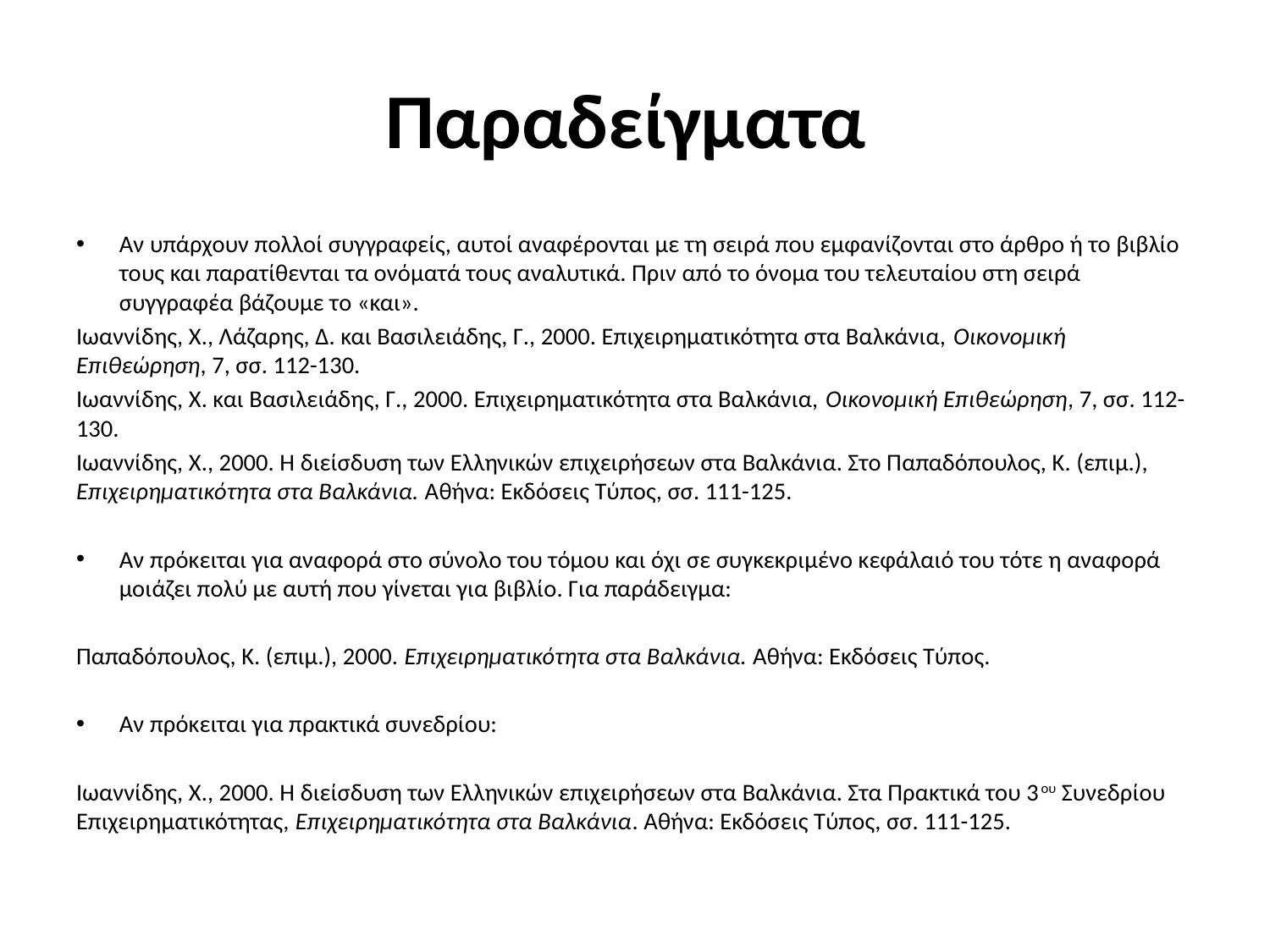

# Παραδείγματα
Αν υπάρχουν πολλοί συγγραφείς, αυτοί αναφέρονται με τη σειρά που εμφανίζονται στο άρθρο ή το βιβλίο τους και παρατίθενται τα ονόματά τους αναλυτικά. Πριν από το όνομα του τελευταίου στη σειρά συγγραφέα βάζουμε το «και».
Ιωαννίδης, Χ., Λάζαρης, Δ. και Βασιλειάδης, Γ., 2000. Επιχειρηματικότητα στα Βαλκάνια, Οικονομική Επιθεώρηση, 7, σσ. 112-130.
Ιωαννίδης, Χ. και Βασιλειάδης, Γ., 2000. Επιχειρηματικότητα στα Βαλκάνια, Οικονομική Επιθεώρηση, 7, σσ. 112-130.
Ιωαννίδης, Χ., 2000. Η διείσδυση των Ελληνικών επιχειρήσεων στα Βαλκάνια. Στο Παπαδόπουλος, Κ. (επιμ.), Επιχειρηματικότητα στα Βαλκάνια. Αθήνα: Εκδόσεις Τύπος, σσ. 111-125.

Αν πρόκειται για αναφορά στο σύνολο του τόμου και όχι σε συγκεκριμένο κεφάλαιό του τότε η αναφορά μοιάζει πολύ με αυτή που γίνεται για βιβλίο. Για παράδειγμα:

Παπαδόπουλος, Κ. (επιμ.), 2000. Επιχειρηματικότητα στα Βαλκάνια. Αθήνα: Εκδόσεις Τύπος.

Αν πρόκειται για πρακτικά συνεδρίου:

Ιωαννίδης, Χ., 2000. Η διείσδυση των Ελληνικών επιχειρήσεων στα Βαλκάνια. Στα Πρακτικά του 3ου Συνεδρίου Επιχειρηματικότητας, Επιχειρηματικότητα στα Βαλκάνια. Αθήνα: Εκδόσεις Τύπος, σσ. 111-125.